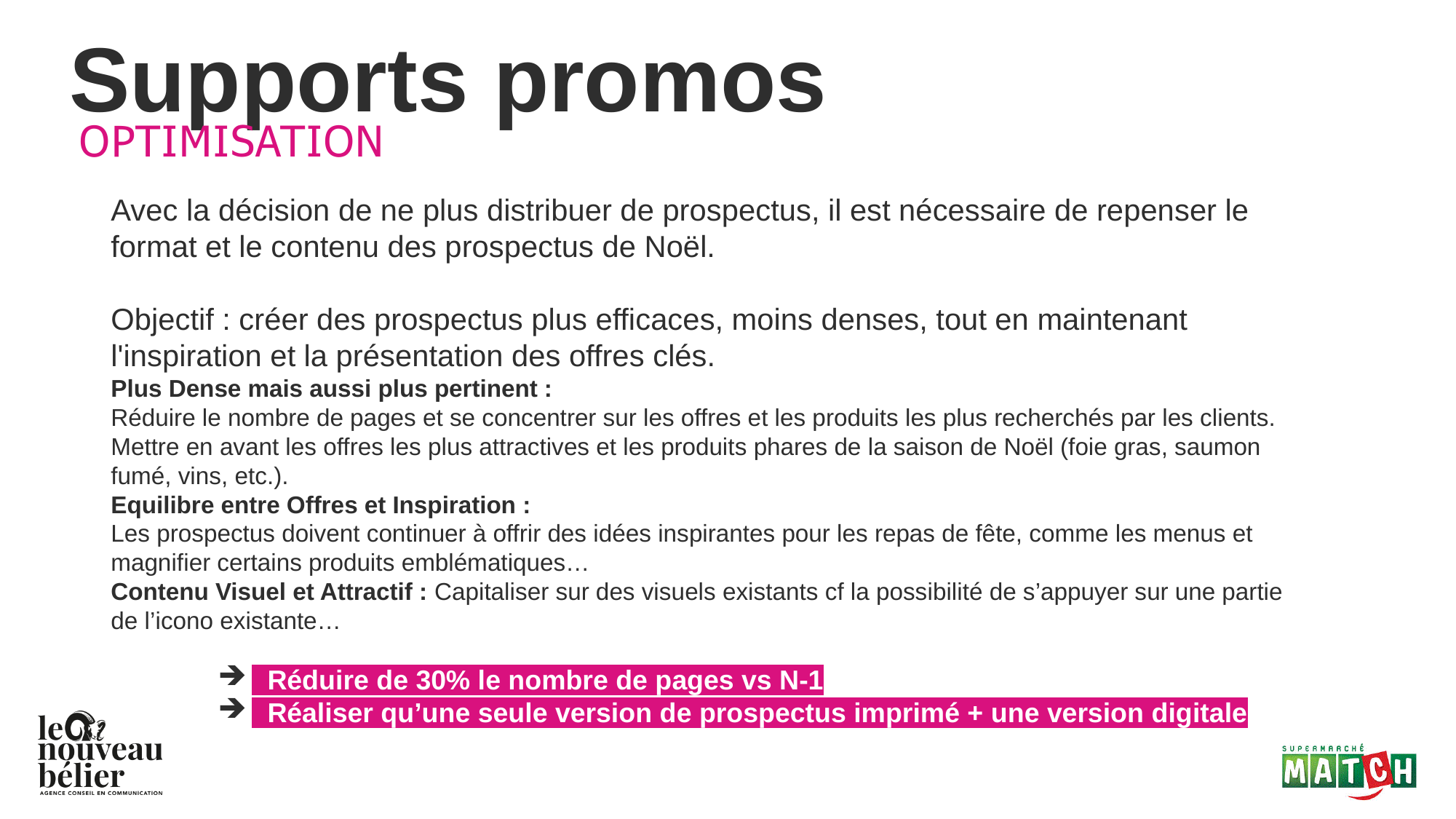

Supports promos
Optimisation
# Avec la décision de ne plus distribuer de prospectus, il est nécessaire de repenser le format et le contenu des prospectus de Noël. Objectif : créer des prospectus plus efficaces, moins denses, tout en maintenant l'inspiration et la présentation des offres clés. Plus Dense mais aussi plus pertinent : Réduire le nombre de pages et se concentrer sur les offres et les produits les plus recherchés par les clients. Mettre en avant les offres les plus attractives et les produits phares de la saison de Noël (foie gras, saumon fumé, vins, etc.). Equilibre entre Offres et Inspiration : Les prospectus doivent continuer à offrir des idées inspirantes pour les repas de fête, comme les menus et magnifier certains produits emblématiques… Contenu Visuel et Attractif : Capitaliser sur des visuels existants cf la possibilité de s’appuyer sur une partie de l’icono existante…
  Réduire de 30% le nombre de pages vs N-1
  Réaliser qu’une seule version de prospectus imprimé + une version digitale